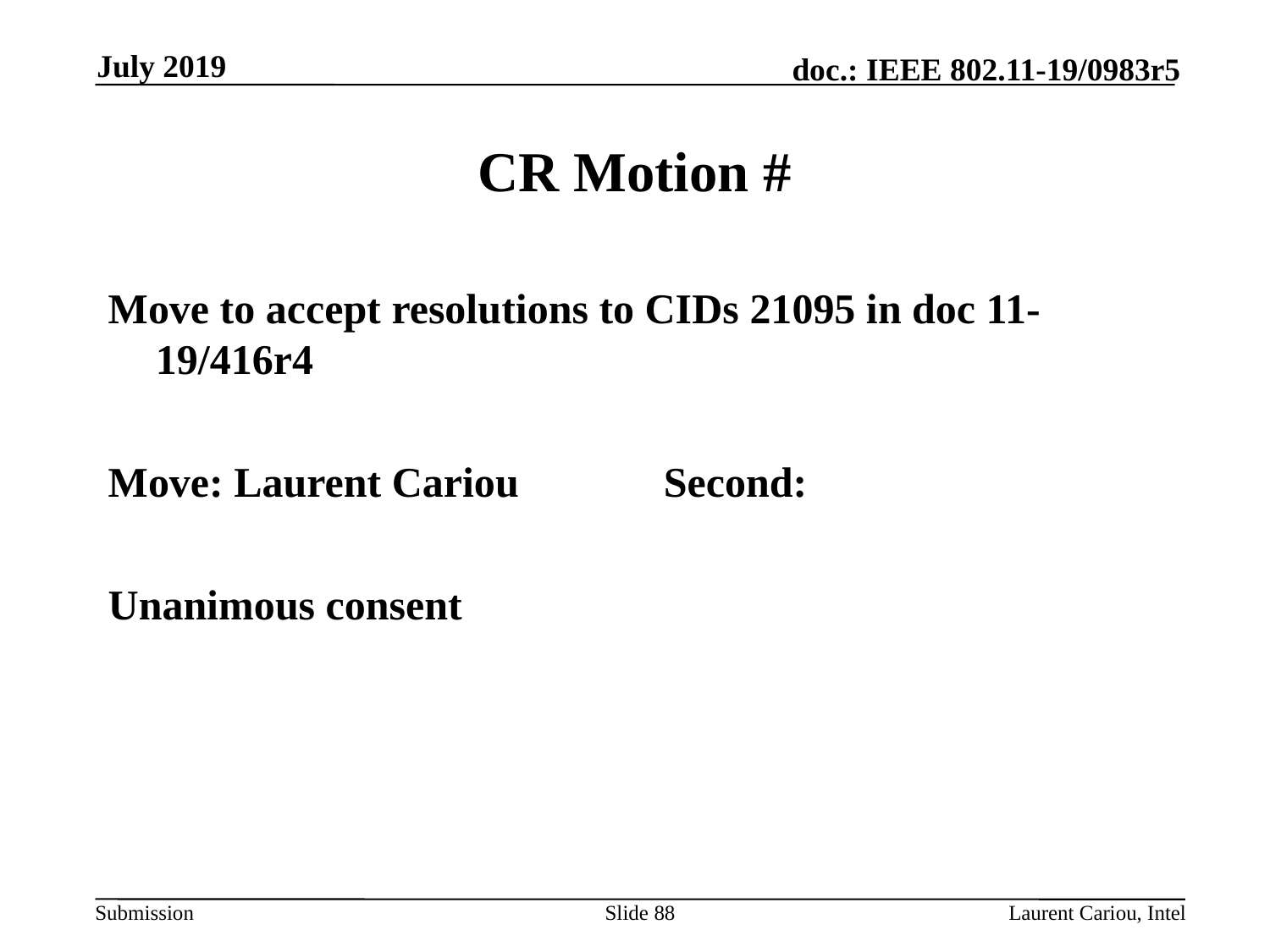

July 2019
# CR Motion #
Move to accept resolutions to CIDs 21095 in doc 11-19/416r4

Move: Laurent Cariou		Second:

Unanimous consent
Slide 88
Laurent Cariou, Intel